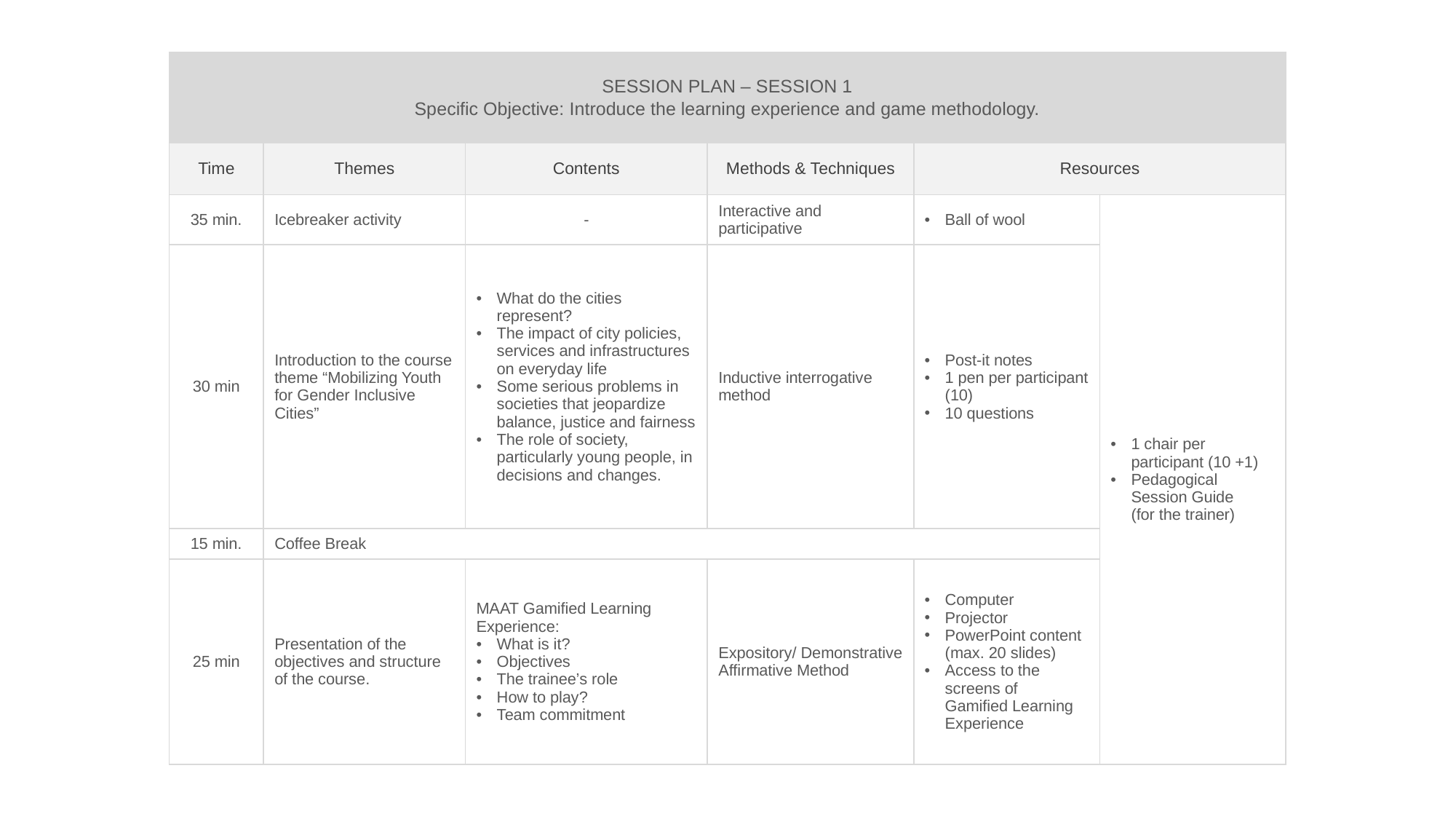

| SESSION PLAN – SESSION 1 Specific Objective: Introduce the learning experience and game methodology. |  |  |  |  |  |
| --- | --- | --- | --- | --- | --- |
| Time | Themes | Contents | Methods & Techniques | Resources |  |
| 35 min. | Icebreaker activity | - | Interactive and participative | Ball of wool | 1 chair per participant (10 +1) Pedagogical Session Guide (for the trainer) |
| 30 min | Introduction to the course theme “Mobilizing Youth for Gender Inclusive Cities” | What do the cities represent? The impact of city policies, services and infrastructures on everyday life Some serious problems in societies that jeopardize balance, justice and fairness The role of society, particularly young people, in decisions and changes. | Inductive interrogative method | Post-it notes 1 pen per participant (10) 10 questions |  |
| 15 min. | Coffee Break |  |  |  |  |
| 25 min | Presentation of the objectives and structure of the course. | MAAT Gamified Learning Experience: What is it? Objectives The trainee’s role How to play? Team commitment | Expository/ Demonstrative Affirmative Method | Computer Projector PowerPoint content (max. 20 slides) Access to the screens of Gamified Learning Experience |  |